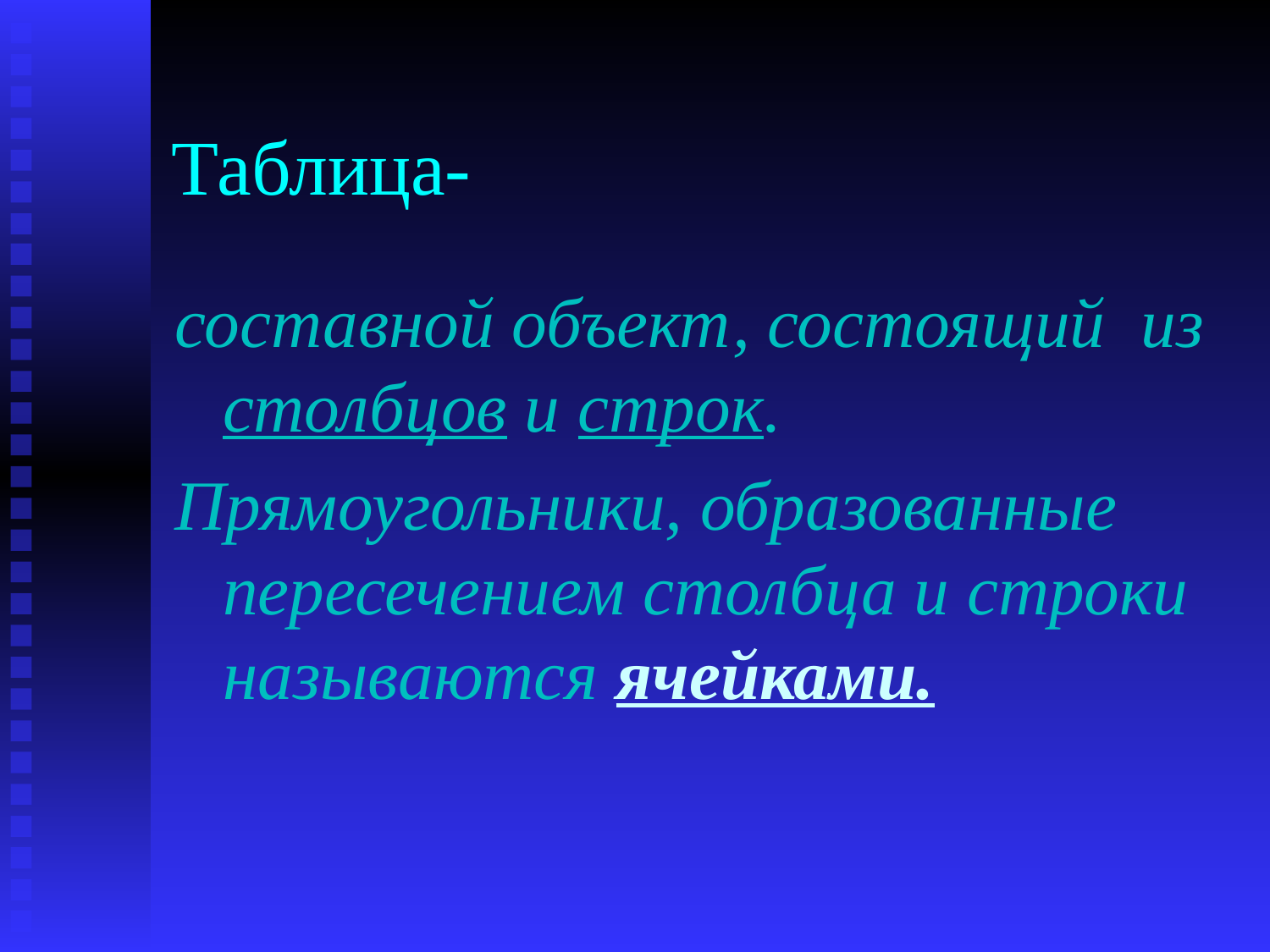

# Таблица-
составной объект, состоящий  из столбцов и строк.
Прямоугольники, образованные пересечением столбца и строки называются ячейками.